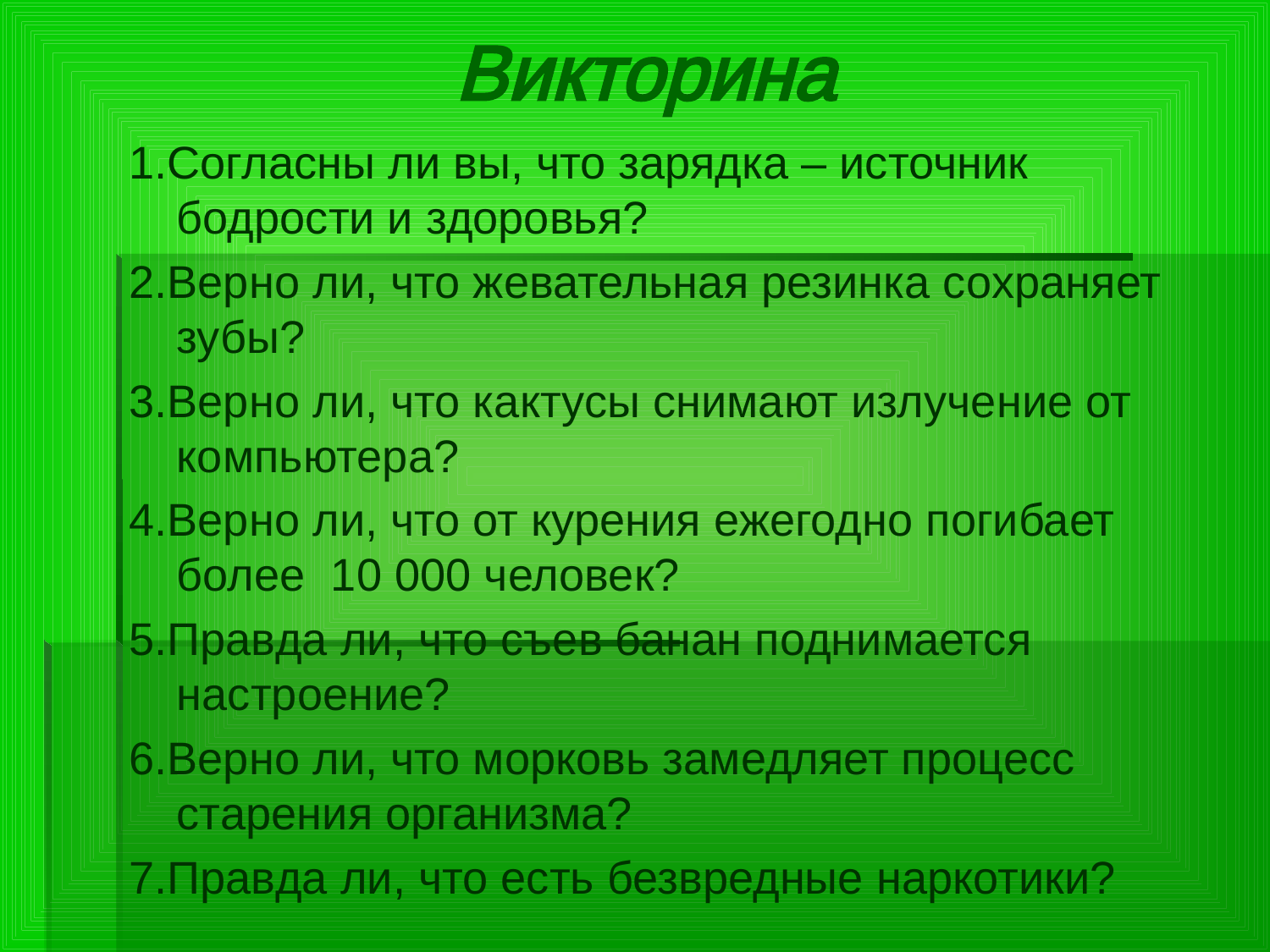

# Викторина
1.Согласны ли вы, что зарядка – источник бодрости и здоровья?
2.Верно ли, что жевательная резинка сохраняет зубы?
3.Верно ли, что кактусы снимают излучение от компьютера?
4.Верно ли, что от курения ежегодно погибает более  10 000 человек?
5.Правда ли, что съев банан поднимается настроение?
6.Верно ли, что морковь замедляет процесс старения организма?
7.Правда ли, что есть безвредные наркотики?